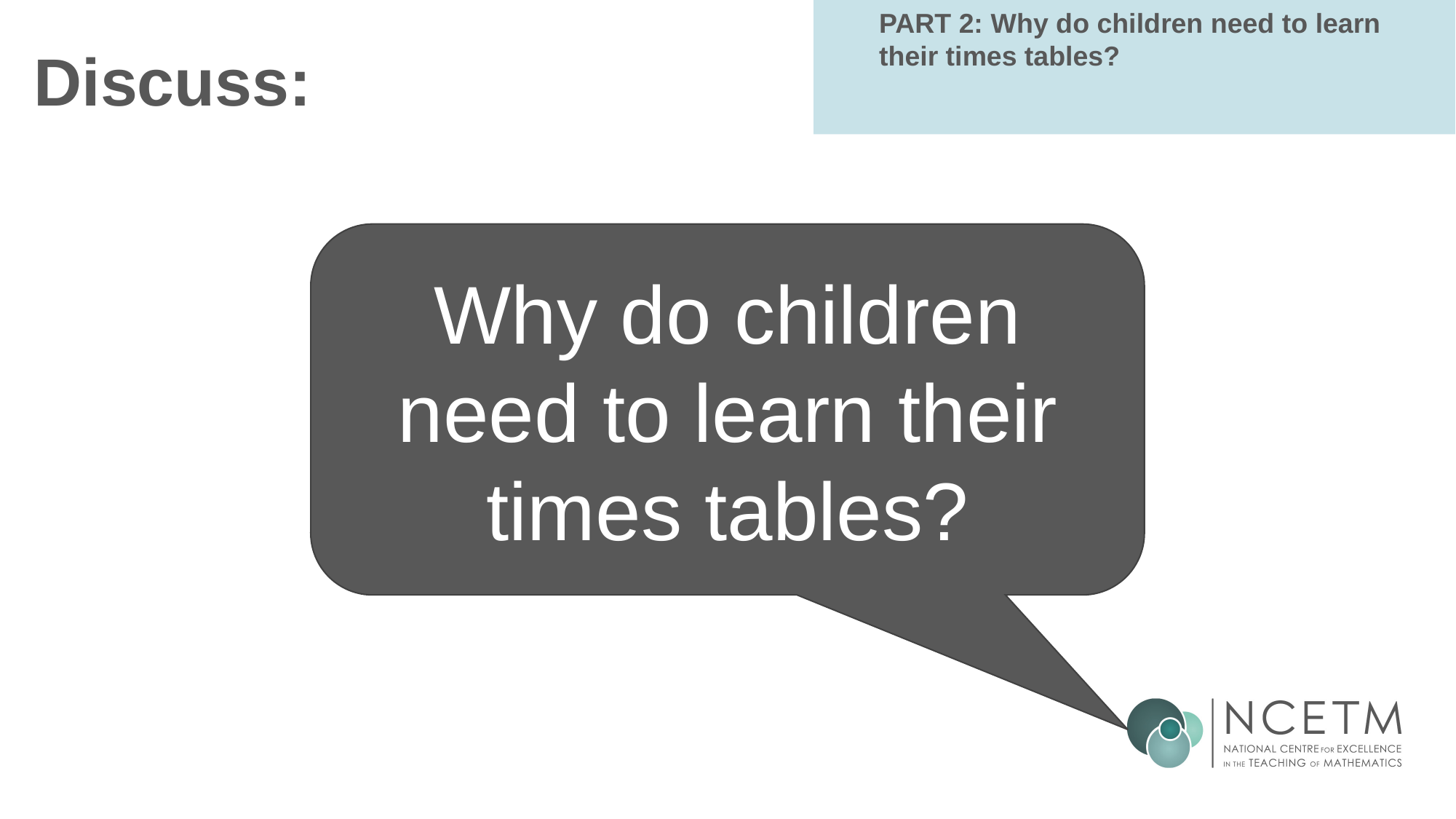

PART 2: Why do children need to learn their times tables?
# Discuss:
Why do children need to learn their times tables?